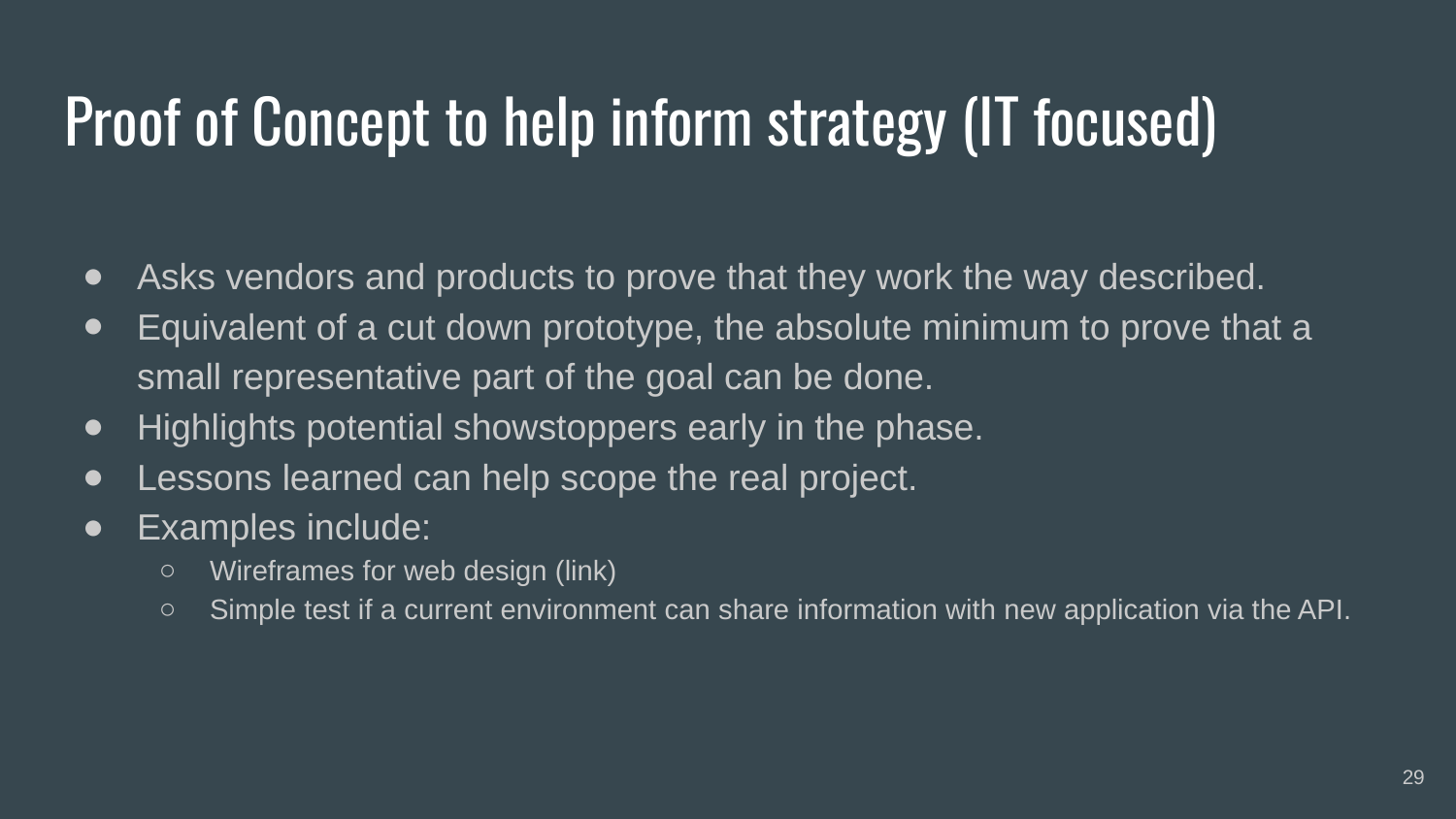

# Proof of Concept to help inform strategy (IT focused)
Asks vendors and products to prove that they work the way described.
Equivalent of a cut down prototype, the absolute minimum to prove that a small representative part of the goal can be done.
Highlights potential showstoppers early in the phase.
Lessons learned can help scope the real project.
Examples include:
Wireframes for web design (link)
Simple test if a current environment can share information with new application via the API.

29